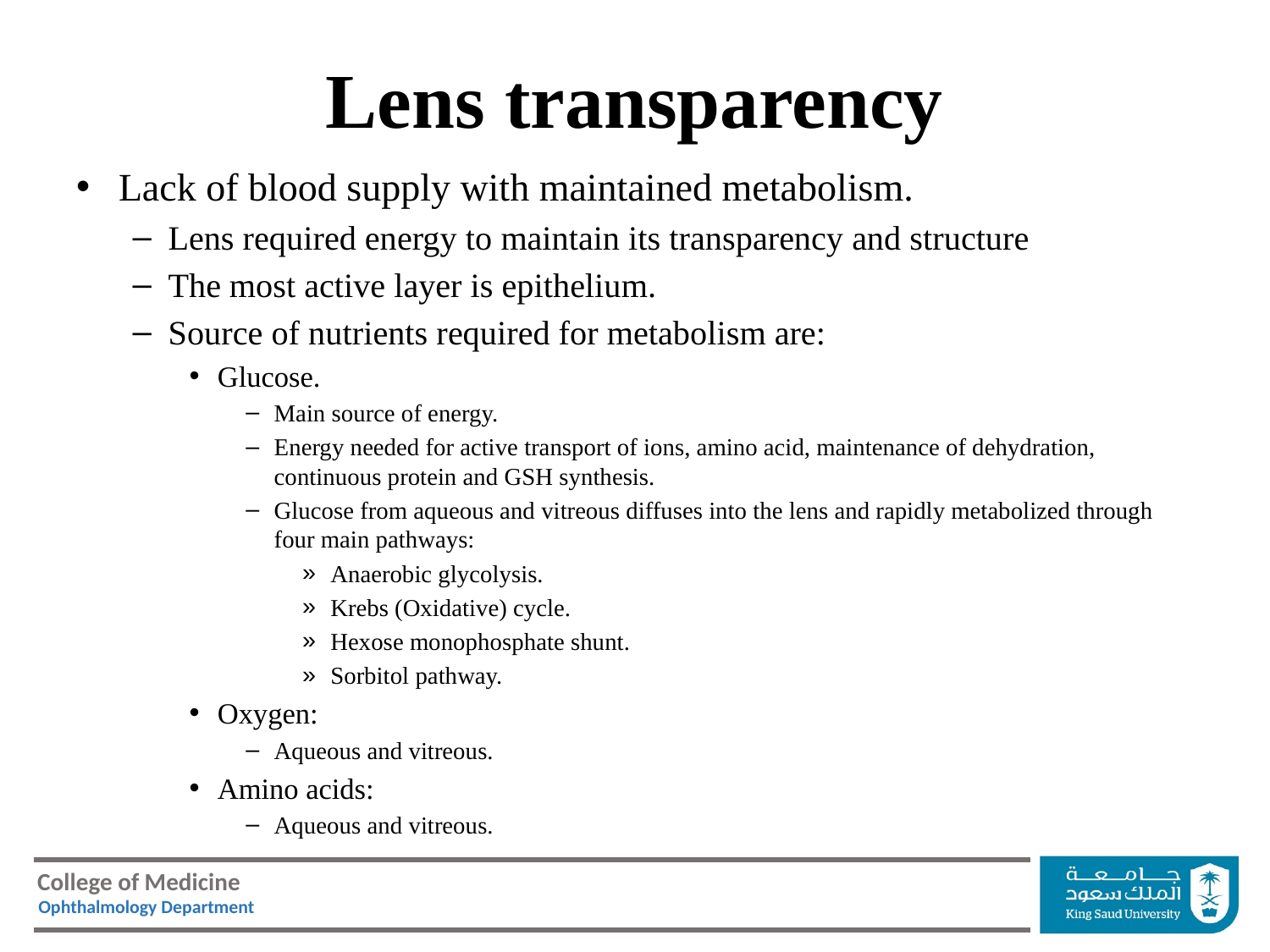

# Lens transparency
Lack of blood supply with maintained metabolism.
Lens required energy to maintain its transparency and structure
The most active layer is epithelium.
Source of nutrients required for metabolism are:
Glucose.
Main source of energy.
Energy needed for active transport of ions, amino acid, maintenance of dehydration, continuous protein and GSH synthesis.
Glucose from aqueous and vitreous diffuses into the lens and rapidly metabolized through four main pathways:
Anaerobic glycolysis.
Krebs (Oxidative) cycle.
Hexose monophosphate shunt.
Sorbitol pathway.
Oxygen:
Aqueous and vitreous.
Amino acids:
Aqueous and vitreous.